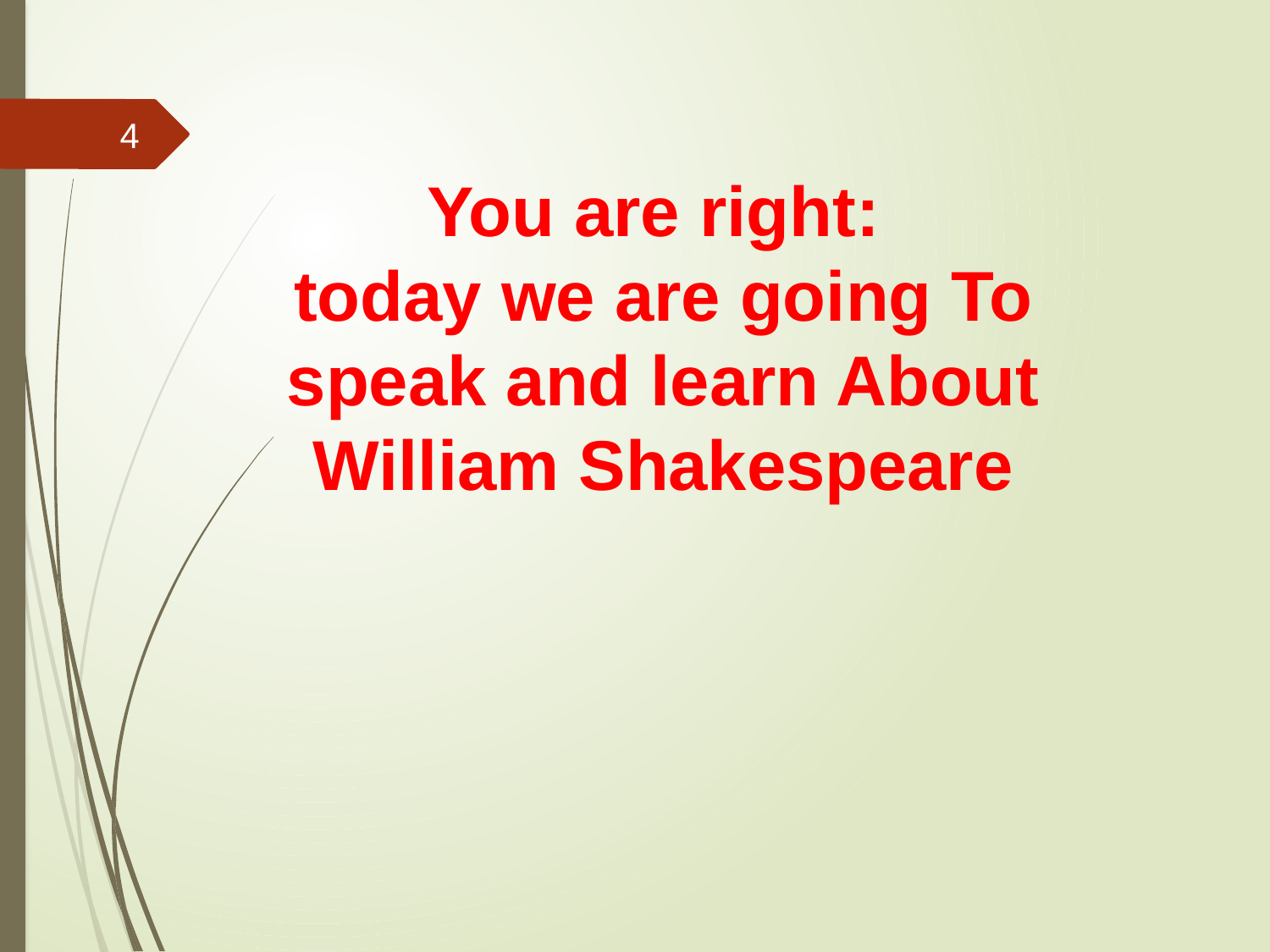

4
You are right:
today we are going To
 speak and learn About
William Shakespeare